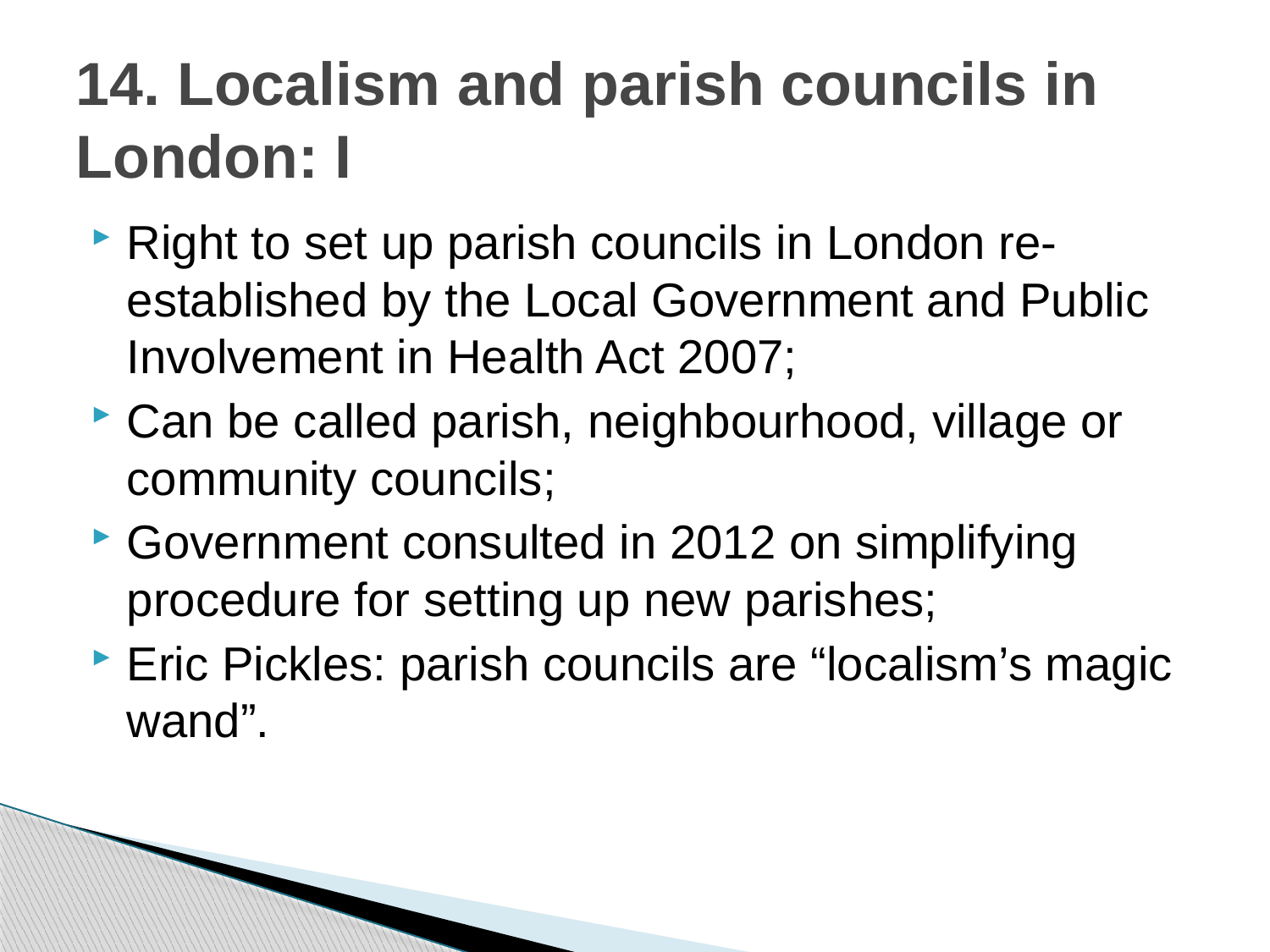

# 14. Localism and parish councils in London: I
Right to set up parish councils in London re-established by the Local Government and Public Involvement in Health Act 2007;
Can be called parish, neighbourhood, village or community councils;
Government consulted in 2012 on simplifying procedure for setting up new parishes;
Eric Pickles: parish councils are “localism’s magic wand”.